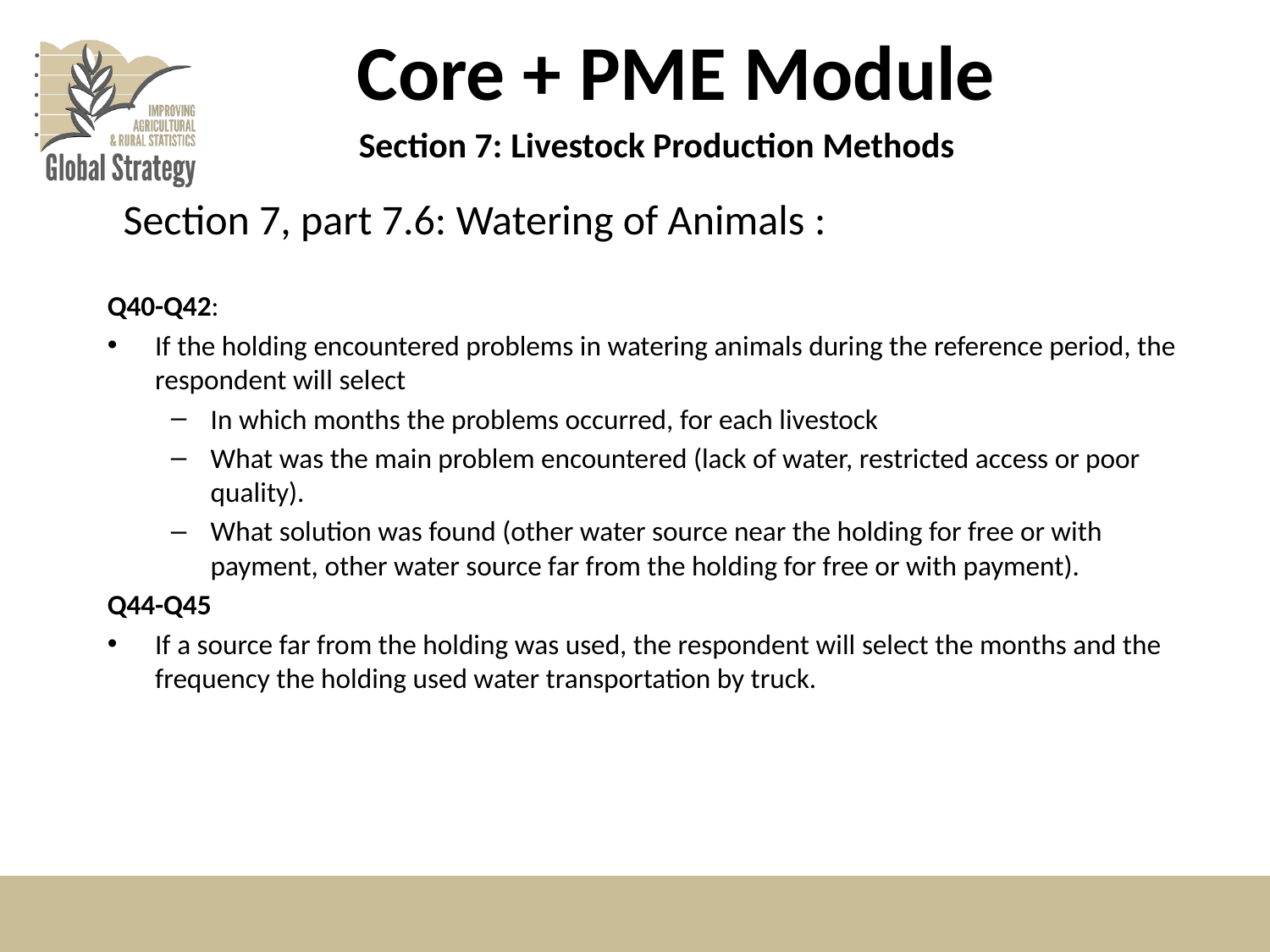

# Core + PME Module
Section 7: Livestock Production Methods

Section 7, part 7.6: Watering of Animals :

Q40-Q42:
If the holding encountered problems in watering animals during the reference period, the respondent will select
In which months the problems occurred, for each livestock
What was the main problem encountered (lack of water, restricted access or poor quality).
What solution was found (other water source near the holding for free or with payment, other water source far from the holding for free or with payment).
Q44-Q45
If a source far from the holding was used, the respondent will select the months and the frequency the holding used water transportation by truck.